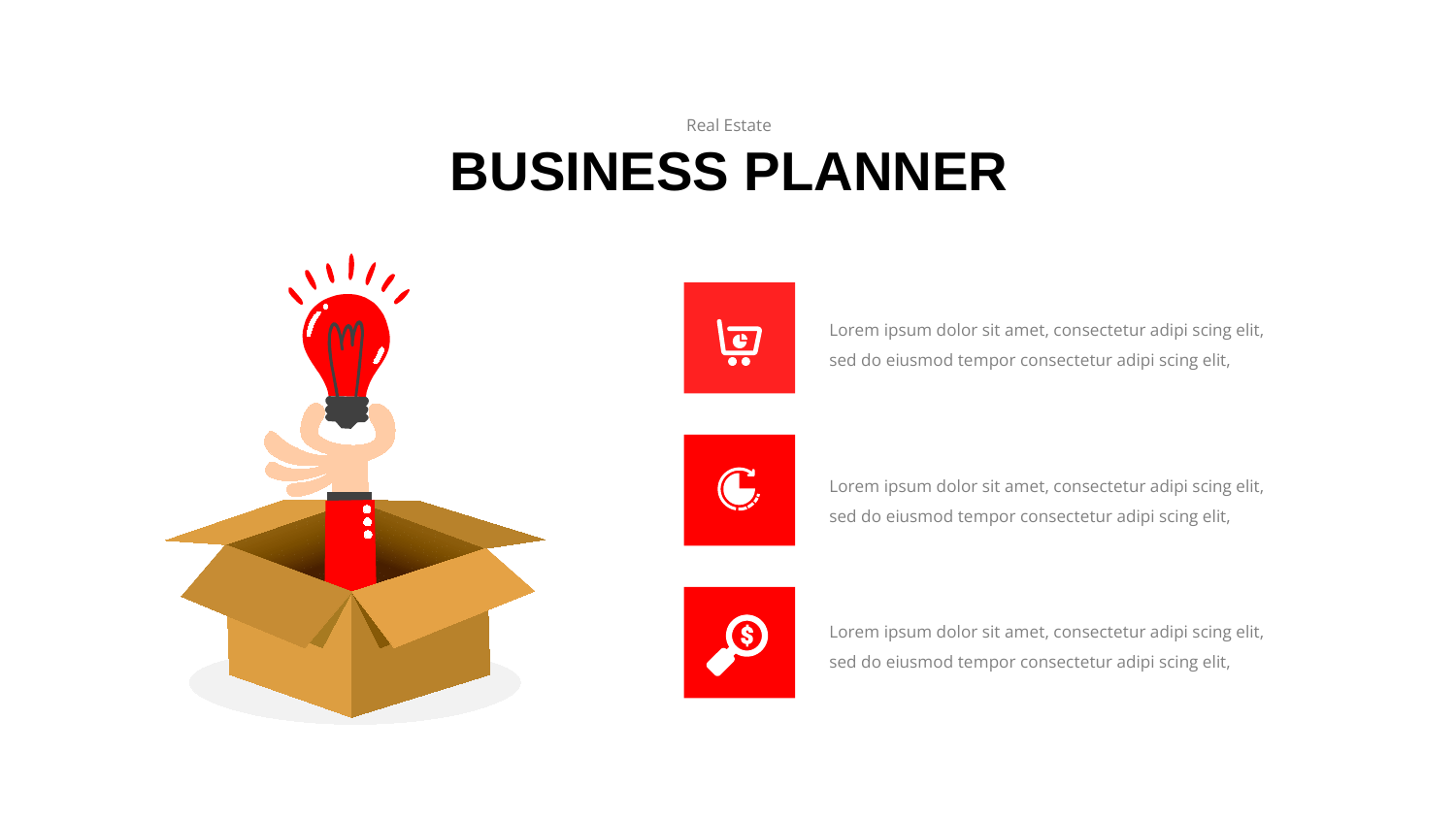

Real Estate
BUSINESS PLANNER

Lorem ipsum dolor sit amet, consectetur adipi scing elit, sed do eiusmod tempor consectetur adipi scing elit,

Lorem ipsum dolor sit amet, consectetur adipi scing elit, sed do eiusmod tempor consectetur adipi scing elit,

Lorem ipsum dolor sit amet, consectetur adipi scing elit, sed do eiusmod tempor consectetur adipi scing elit,